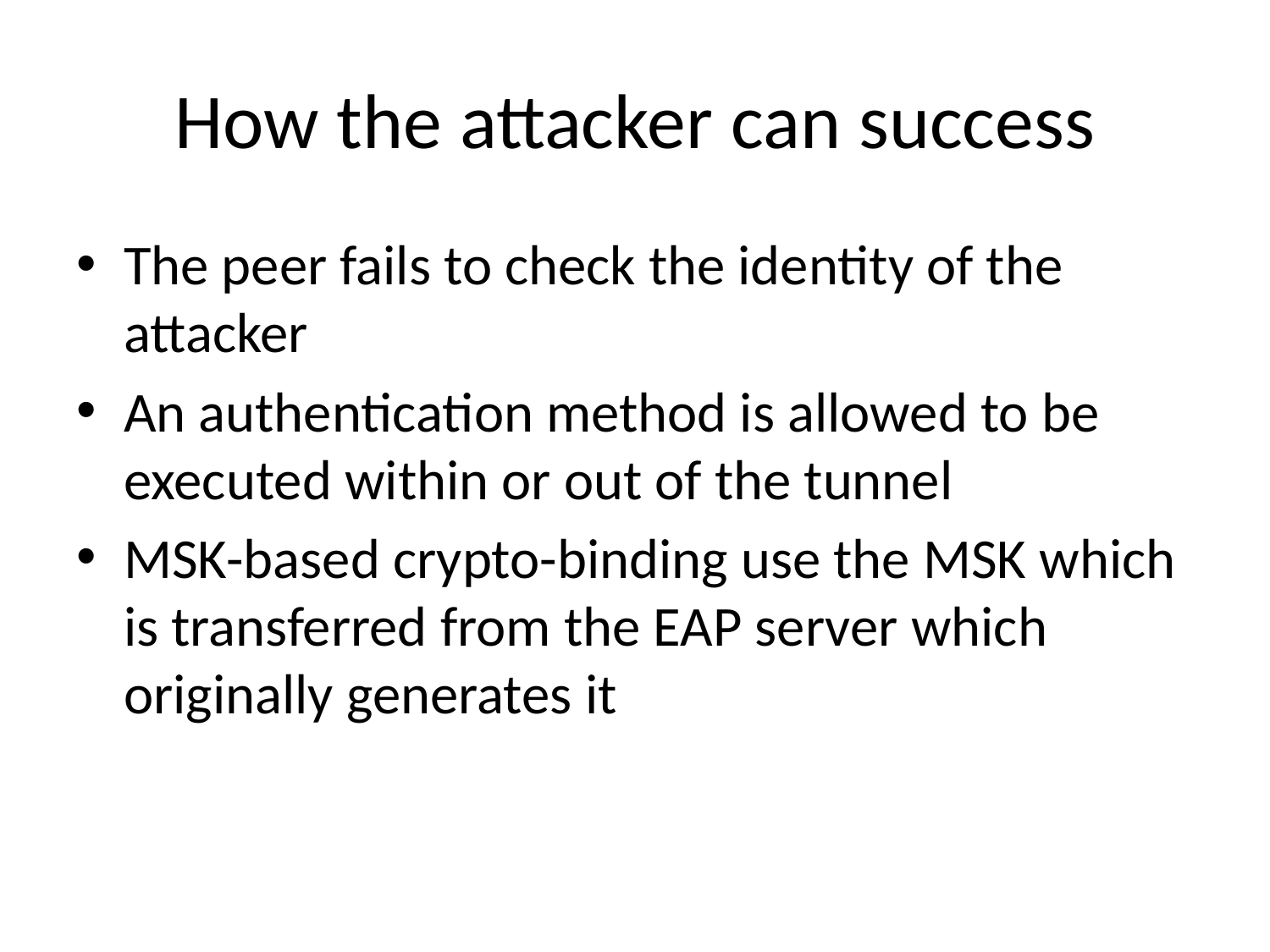

# How the attacker can success
The peer fails to check the identity of the attacker
An authentication method is allowed to be executed within or out of the tunnel
MSK-based crypto-binding use the MSK which is transferred from the EAP server which originally generates it